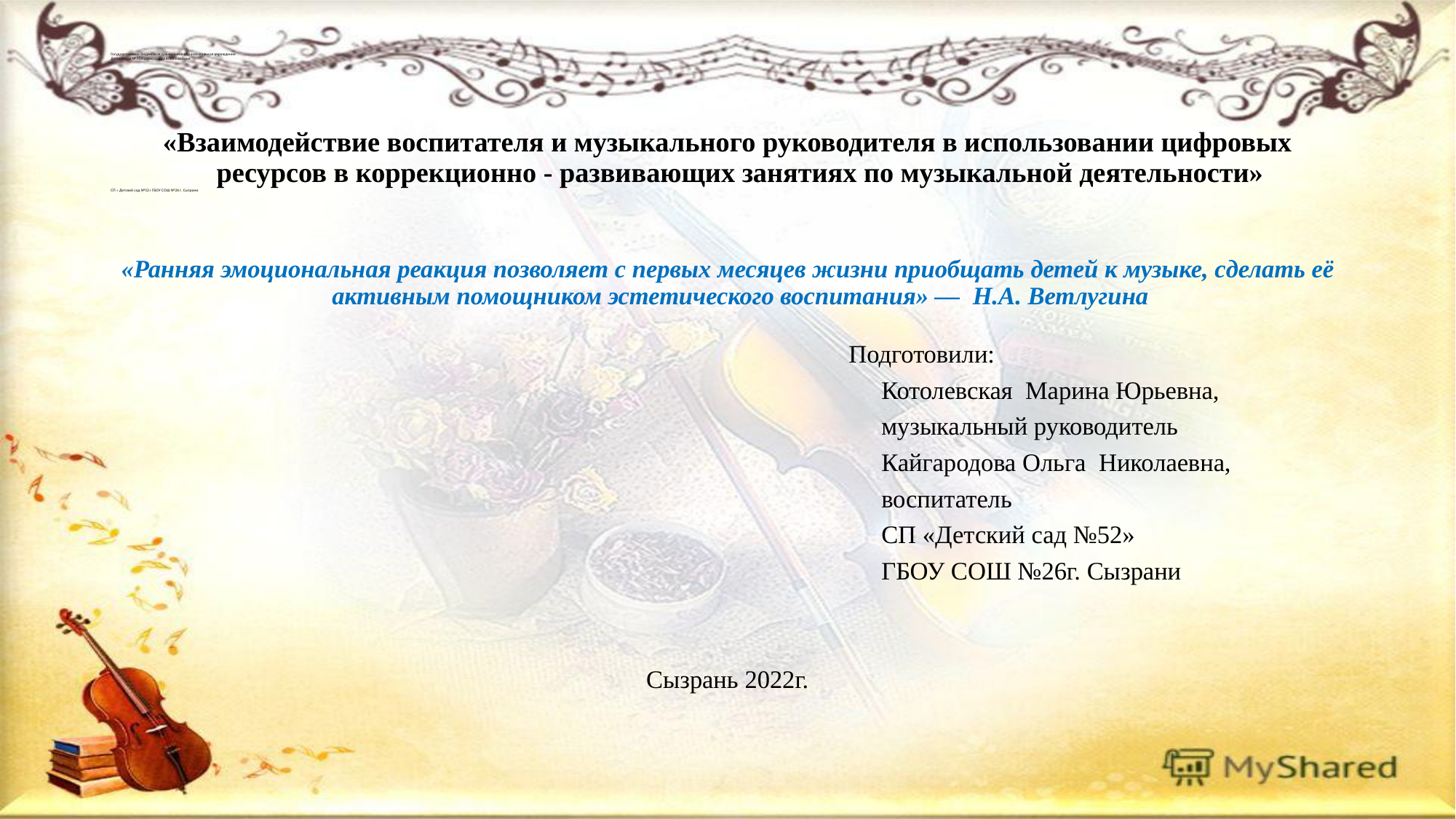

# Государственное бюджетное дошкольное образовательное учреждение Детский сад №73 Красногвардейского района СП « Детский сад №52» ГБОУ СОШ №26 г. Сызрани

«Взаимодействие воспитателя и музыкального руководителя в использовании цифровых ресурсов в коррекционно - развивающих занятиях по музыкальной деятельности»

«Ранняя эмоциональная реакция позволяет с первых месяцев жизни приобщать детей к музыке, сделать её активным помощником эстетического воспитания» —  Н.А. Ветлугина

                                                                                                                                                            Подготовили:
                                                                                                                         Котолевская  Марина Юрьевна,
                                                                                                                         музыкальный руководитель
                                                                                                                         Кайгародова Ольга  Николаевна,
                                                                                                                         воспитатель
                                                                                                                         СП «Детский сад №52»
                                                                                                                         ГБОУ СОШ №26г. Сызрани

Сызрань 2022г.